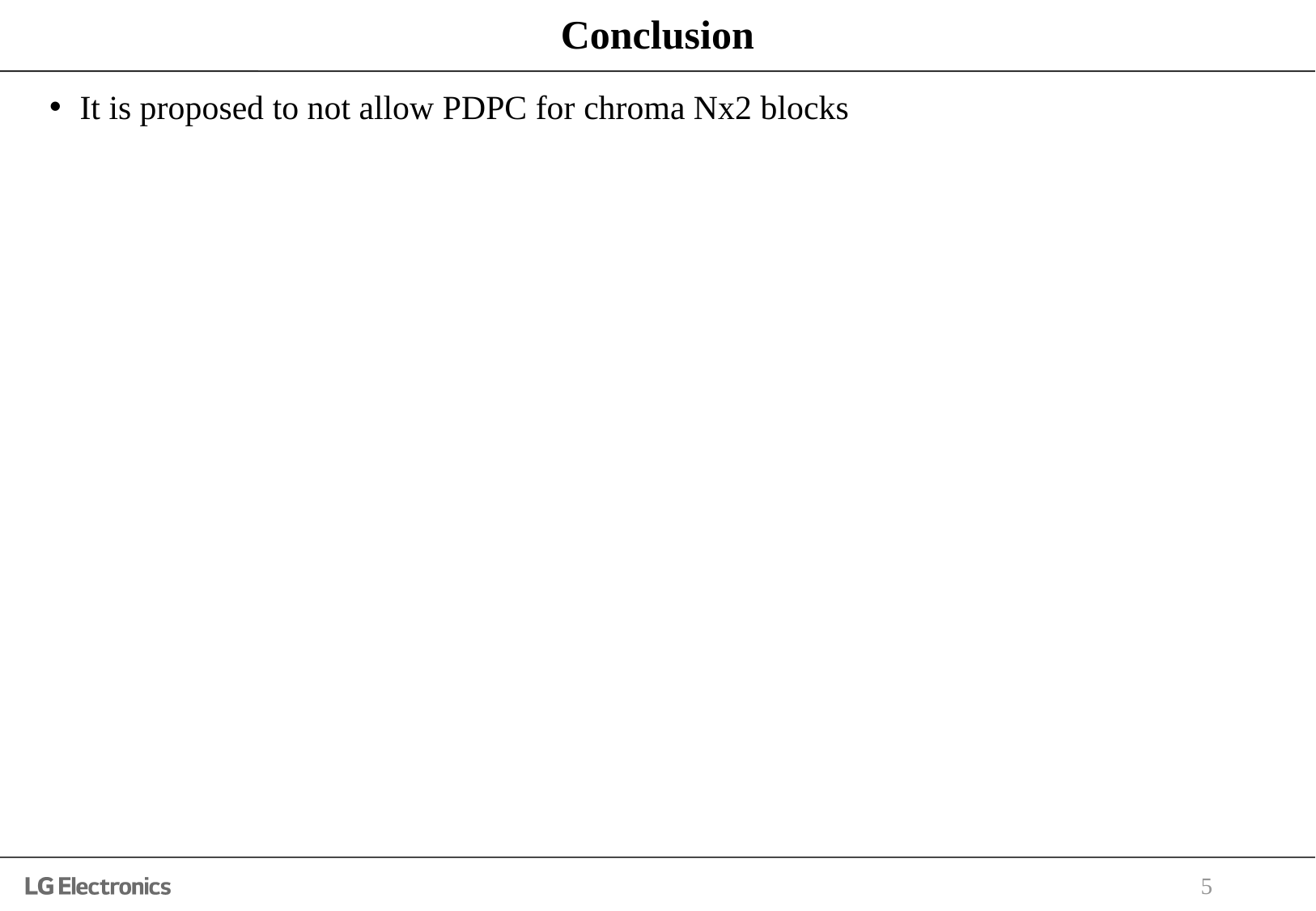

# Conclusion
It is proposed to not allow PDPC for chroma Nx2 blocks

5